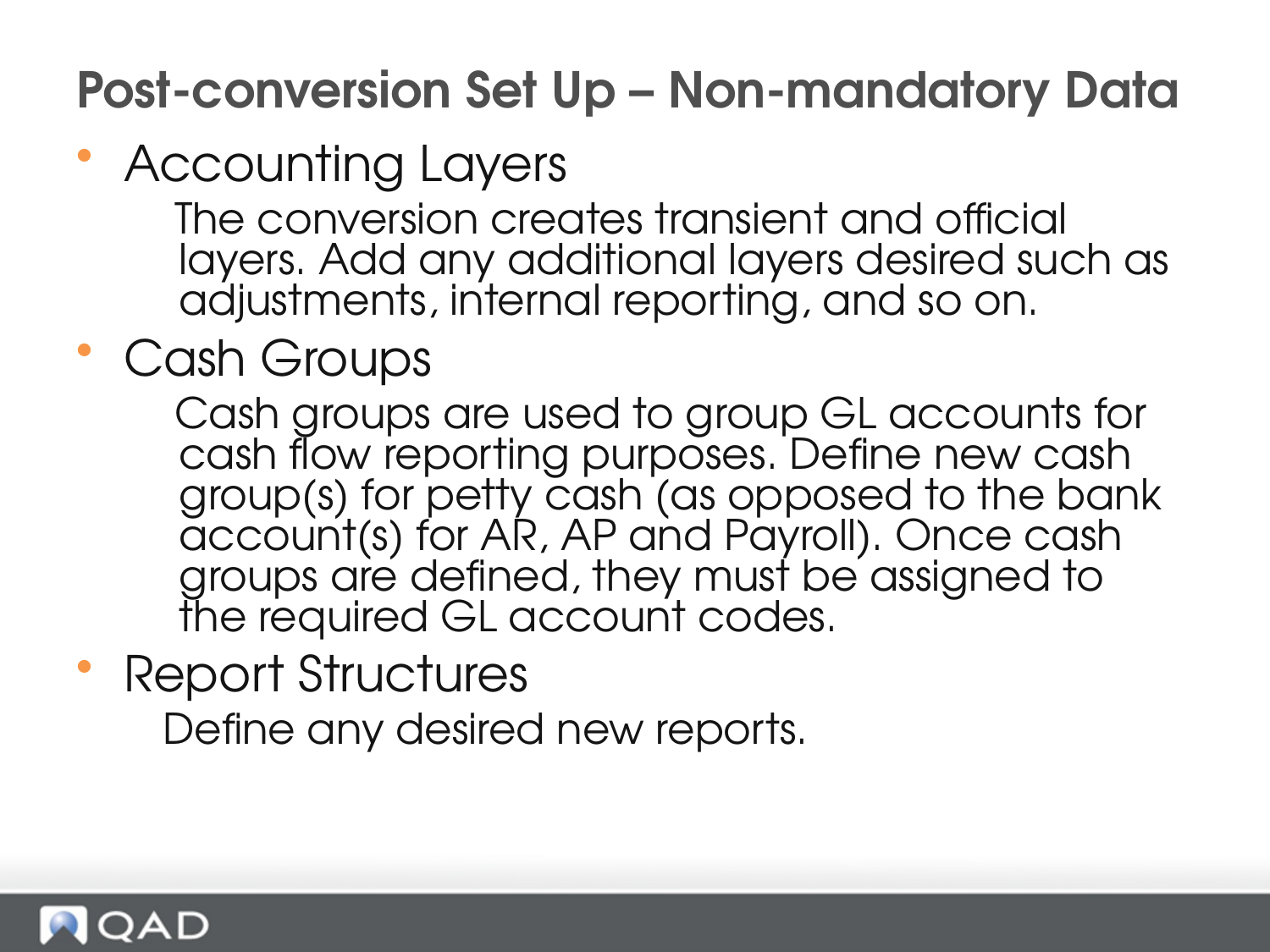

# Post-conversion Set Up – Non-mandatory Data

Accounting Layers
   The conversion creates transient and official layers. Add any additional layers desired such as adjustments, internal reporting, and so on.
Cash Groups
   Cash groups are used to group GL accounts for cash flow reporting purposes. Define new cash group(s) for petty cash (as opposed to the bank account(s) for AR, AP and Payroll). Once cash groups are defined, they must be assigned to the required GL account codes.
Report Structures
  Define any desired new reports.